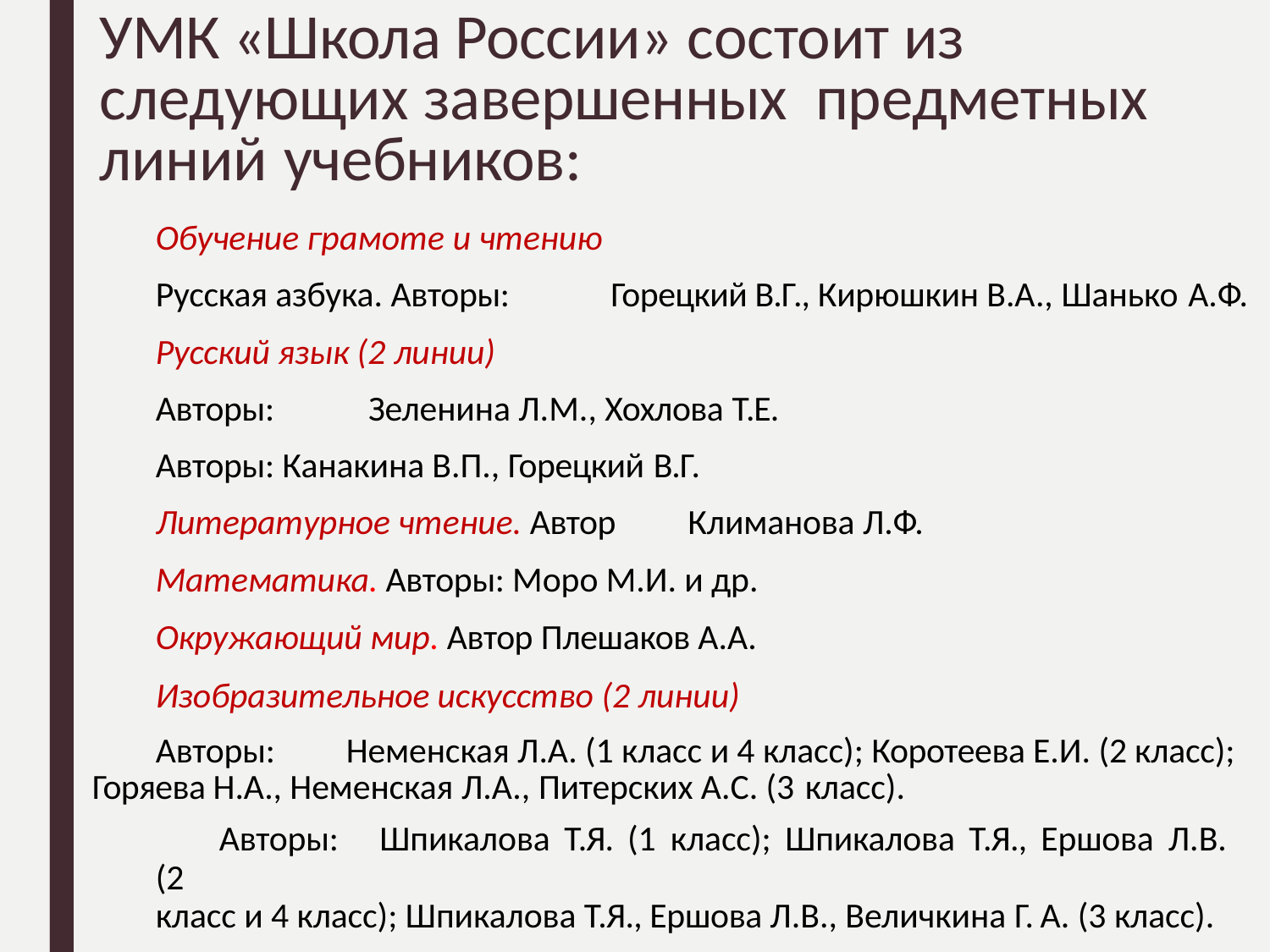

# УМК «Школа России» состоит из  следующих завершенных  предметных линий учебников:
Обучение грамоте и чтению
Русская азбука. Авторы:	Горецкий В.Г., Кирюшкин В.А., Шанько А.Ф.
Русский язык (2 линии)
Авторы:	Зеленина Л.М., Хохлова Т.Е.
Авторы: Канакина В.П., Горецкий В.Г.
Литературное чтение. Автор	Климанова Л.Ф.
Математика. Авторы: Моро М.И. и др.  Окружающий мир. Автор Плешаков А.А.  Изобразительное искусство (2 линии)
Авторы:	Неменская Л.А. (1 класс и 4 класс); Коротеева Е.И. (2 класс);  Горяева Н.А., Неменская Л.А., Питерских А.С. (3 класс).
Авторы:	Шпикалова Т.Я. (1 класс); Шпикалова Т.Я., Ершова Л.В. (2
класс и 4 класс); Шпикалова Т.Я., Ершова Л.В., Величкина Г. А. (3 класс).